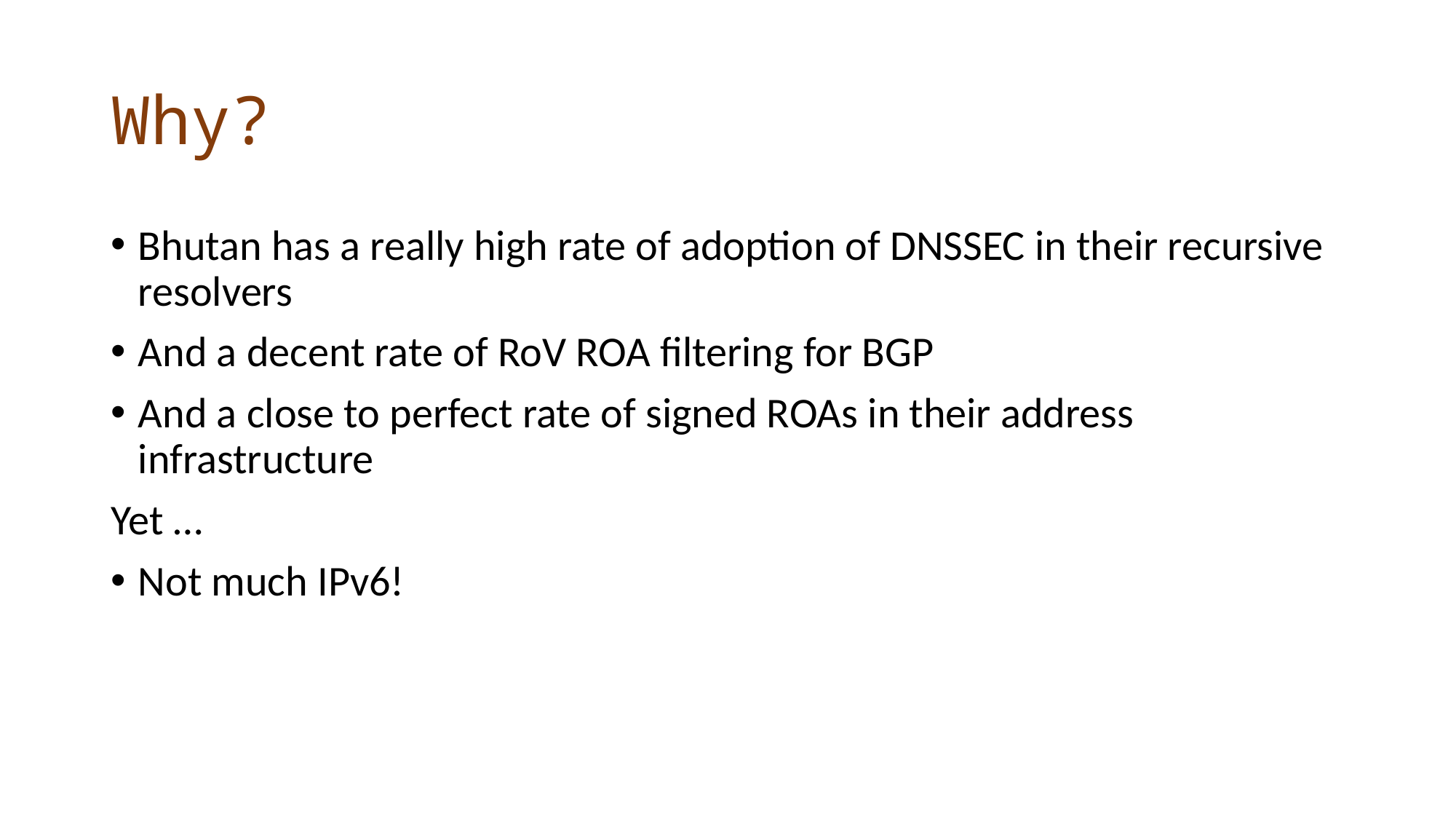

# Why?
Bhutan has a really high rate of adoption of DNSSEC in their recursive resolvers
And a decent rate of RoV ROA filtering for BGP
And a close to perfect rate of signed ROAs in their address infrastructure
Yet …
Not much IPv6!